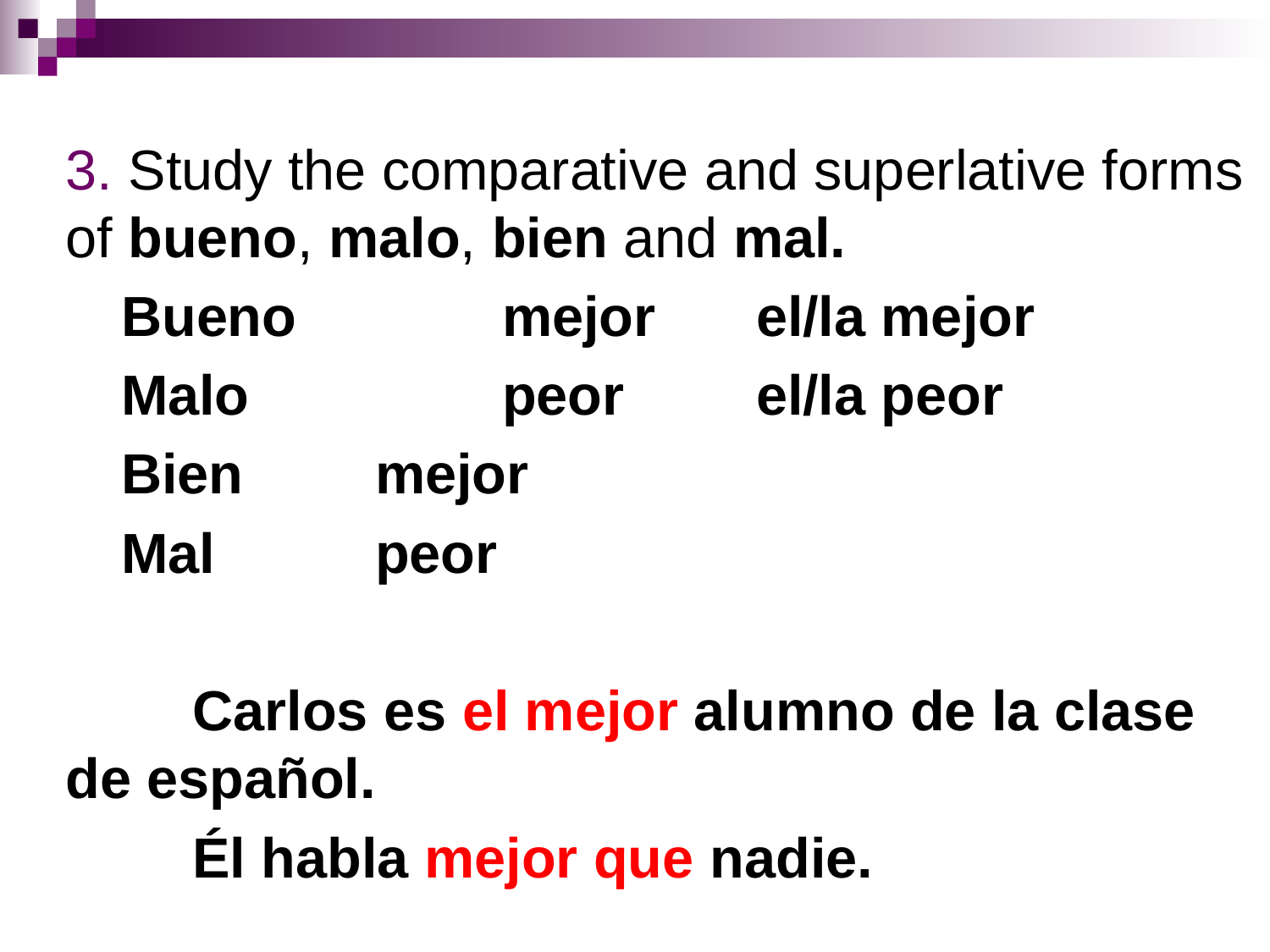

3. Study the comparative and superlative forms of bueno, malo, bien and mal.
Bueno		mejor	el/la mejor
Malo		peor		el/la peor
Bien		mejor
Mal		peor

	Carlos es el mejor alumno de la clase de español.
	Él habla mejor que nadie.